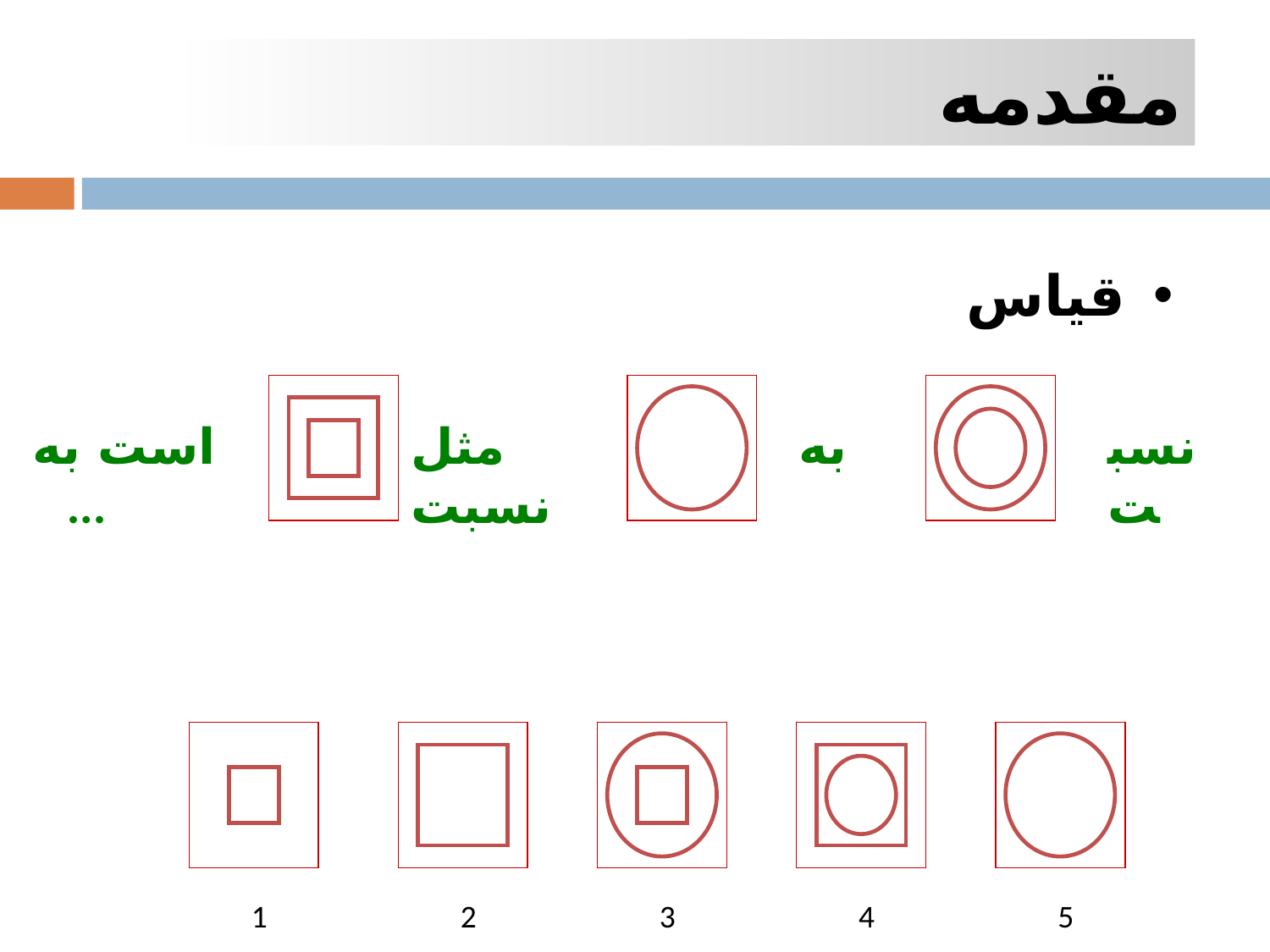

مقدمه
قیاس

است به   ...
مثل نسبت
به
نسبت

1
2
3
4
5